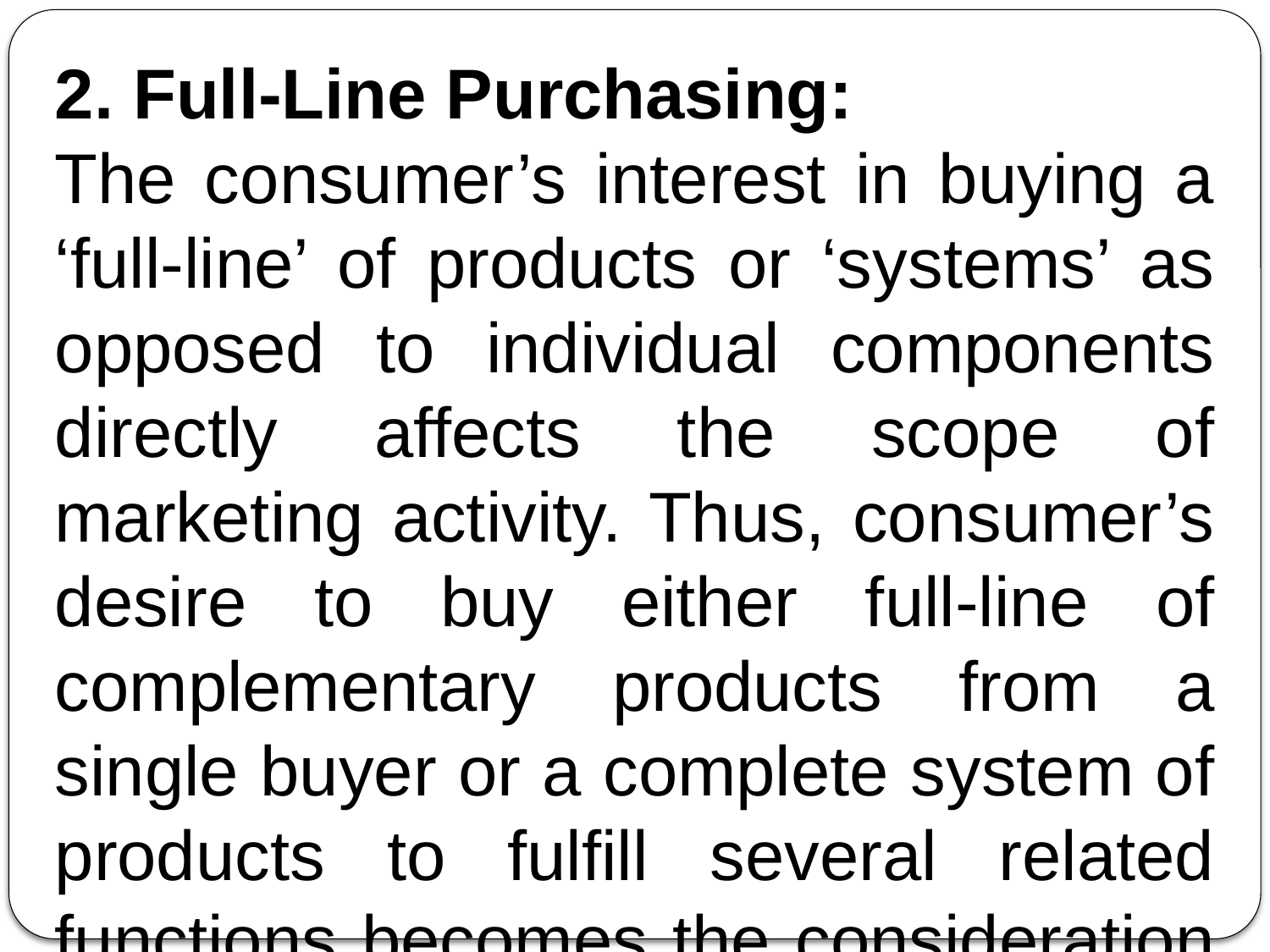

2. Full-Line Purchasing:
The consumer’s interest in buying a ‘full-line’ of products or ‘systems’ as opposed to individual components directly affects the scope of marketing activity. Thus, consumer’s desire to buy either full-line of complementary products from a single buyer or a complete system of products to fulfill several related functions becomes the consideration to be known in the research.